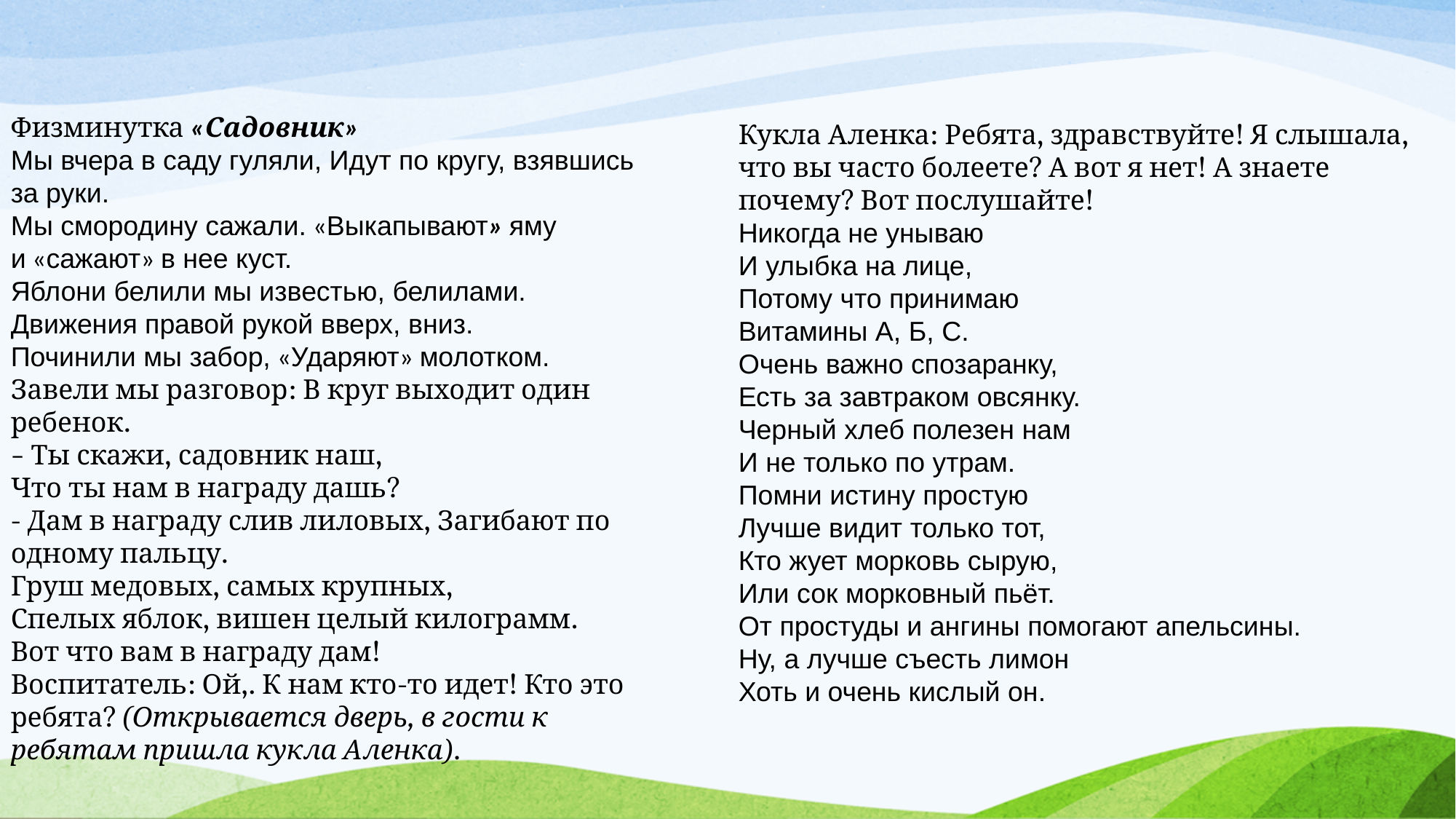

Физминутка «Садовник»
Мы вчера в саду гуляли, Идут по кругу, взявшись за руки.
Мы смородину сажали. «Выкапывают» яму и «сажают» в нее куст.
Яблони белили мы известью, белилами. Движения правой рукой вверх, вниз.
Починили мы забор, «Ударяют» молотком.
Завели мы разговор: В круг выходит один ребенок.
– Ты скажи, садовник наш,
Что ты нам в награду дашь?
- Дам в награду слив лиловых, Загибают по одному пальцу.
Груш медовых, самых крупных,
Спелых яблок, вишен целый килограмм.
Вот что вам в награду дам!
Воспитатель: Ой,. К нам кто-то идет! Кто это ребята? (Открывается дверь, в гости к ребятам пришла кукла Аленка).

Кукла Аленка: Ребята, здравствуйте! Я слышала, что вы часто болеете? А вот я нет! А знаете почему? Вот послушайте!
Никогда не унываю
И улыбка на лице,
Потому что принимаю
Витамины А, Б, С.
Очень важно спозаранку,
Есть за завтраком овсянку.
Черный хлеб полезен нам
И не только по утрам.
Помни истину простую
Лучше видит только тот,
Кто жует морковь сырую,
Или сок морковный пьёт.
От простуды и ангины помогают апельсины.
Ну, а лучше съесть лимон
Хоть и очень кислый он.